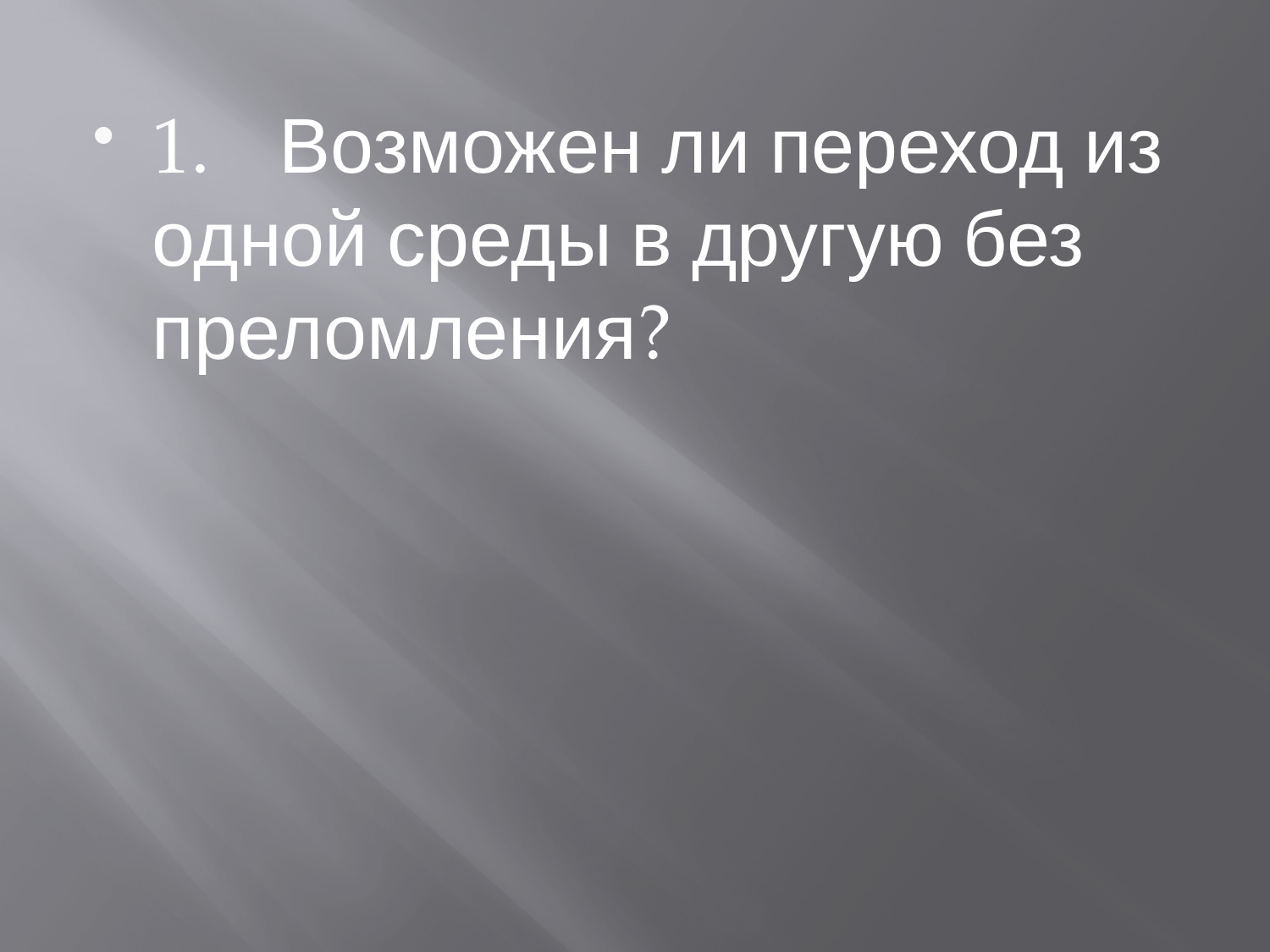

1.	Возможен ли переход из одной среды в другую без преломления?